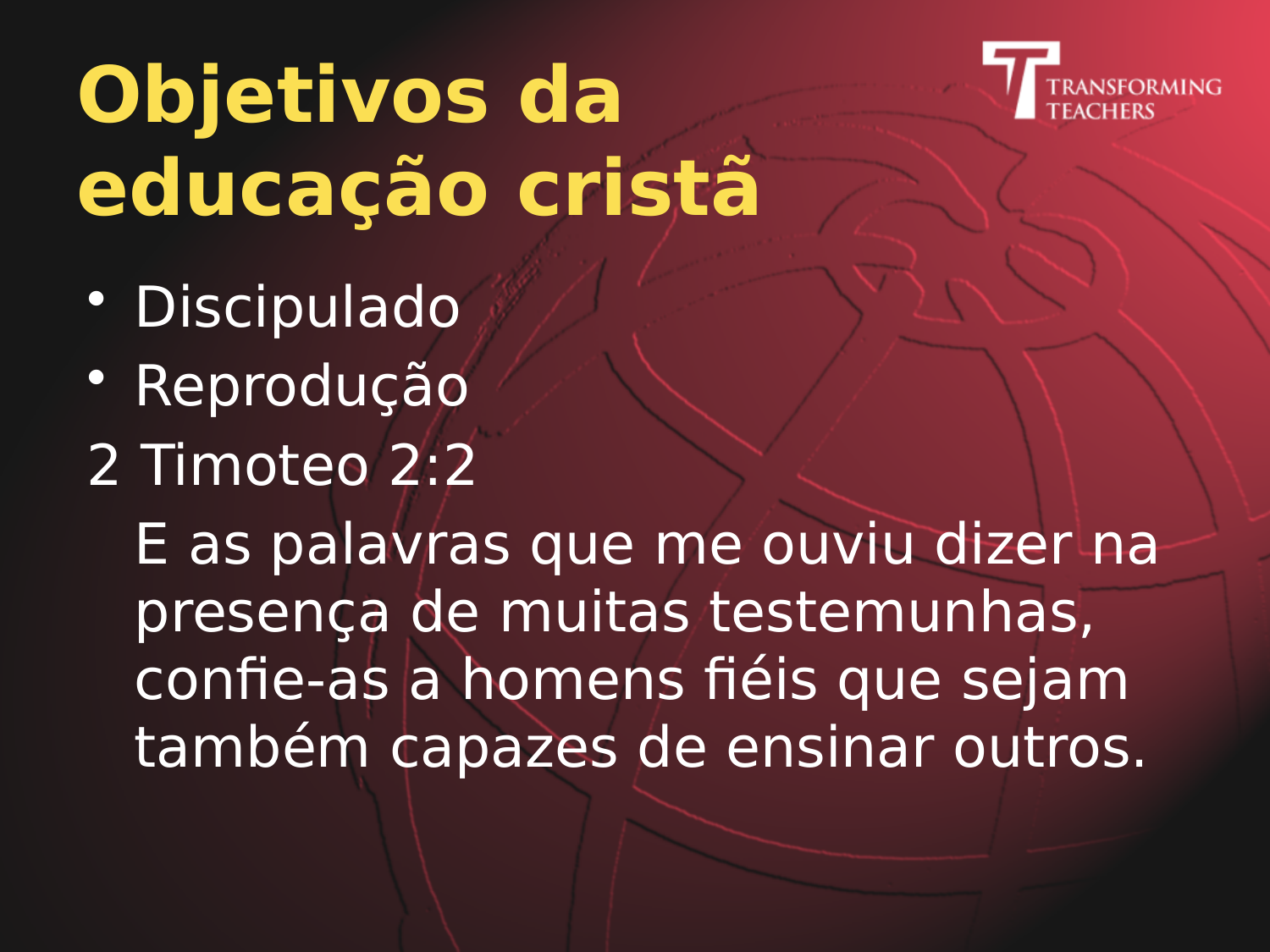

# Objetivos da educação cristã
Discipulado
Reprodução
2 Timoteo 2:2
	E as palavras que me ouviu dizer na presença de muitas testemunhas, confie-as a homens fiéis que sejam também capazes de ensinar outros.